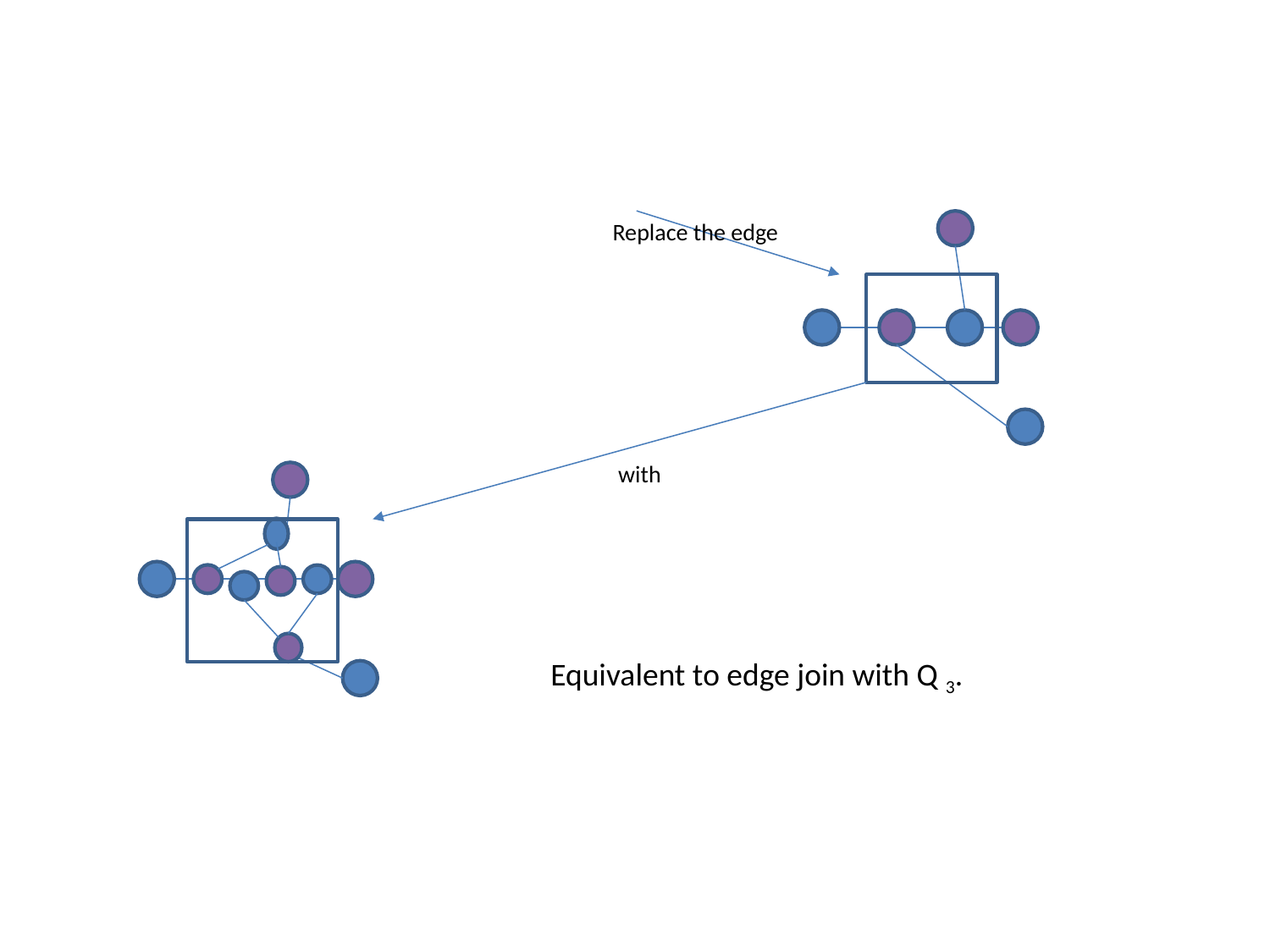

Replace the edge

with

Equivalent to edge join with Q 3.